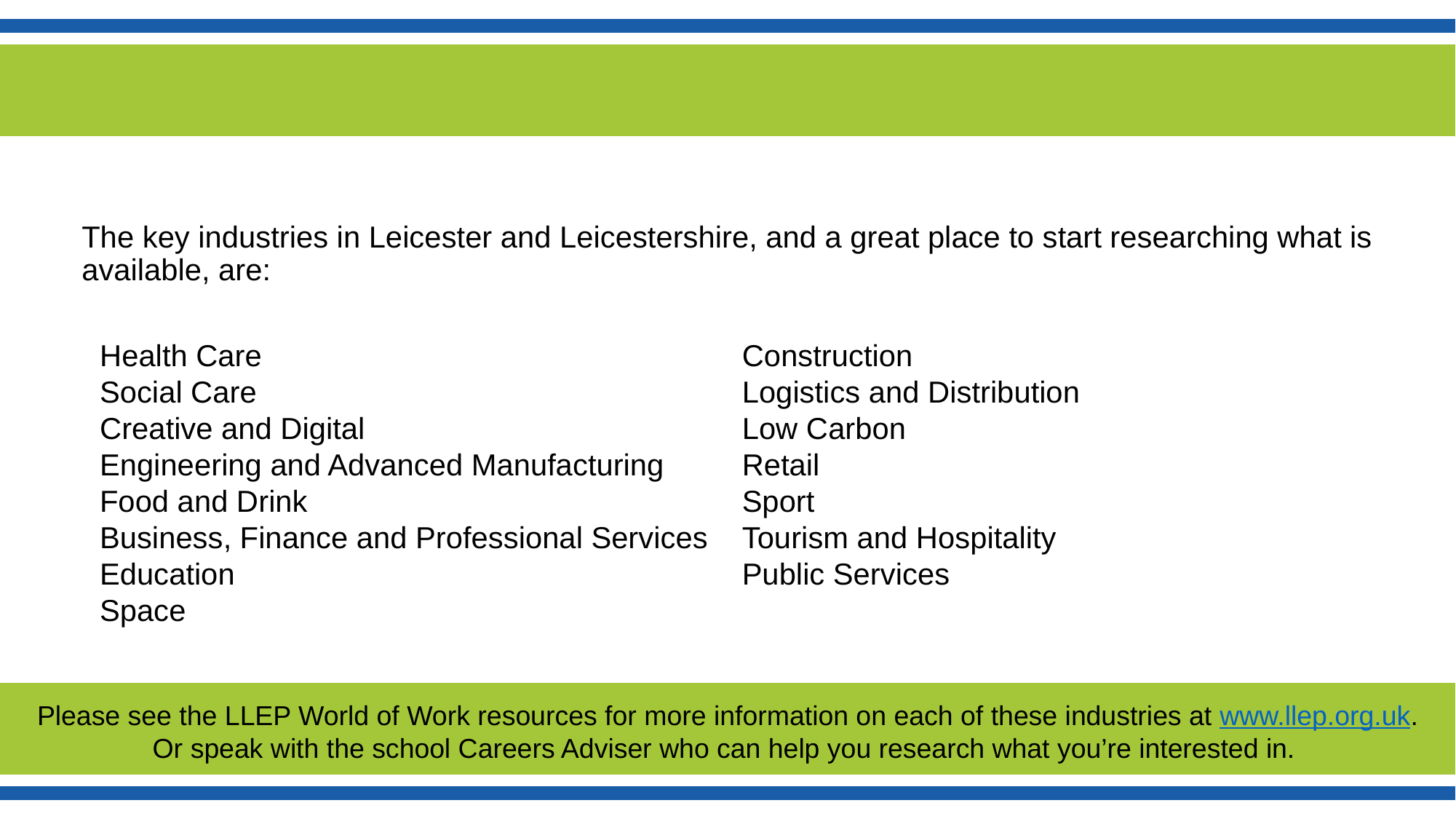

The key industries in Leicester and Leicestershire, and a great place to start researching what is available, are:

Health Care
Social Care
Creative and Digital
Engineering and Advanced Manufacturing
Food and Drink
Business, Finance and Professional Services
Education
Space

Construction
Logistics and Distribution
Low Carbon
Retail
Sport
Tourism and Hospitality
Public Services

Please see the LLEP World of Work resources for more information on each of these industries at www.llep.org.uk.
Or speak with the school Careers Adviser who can help you research what you’re interested in.